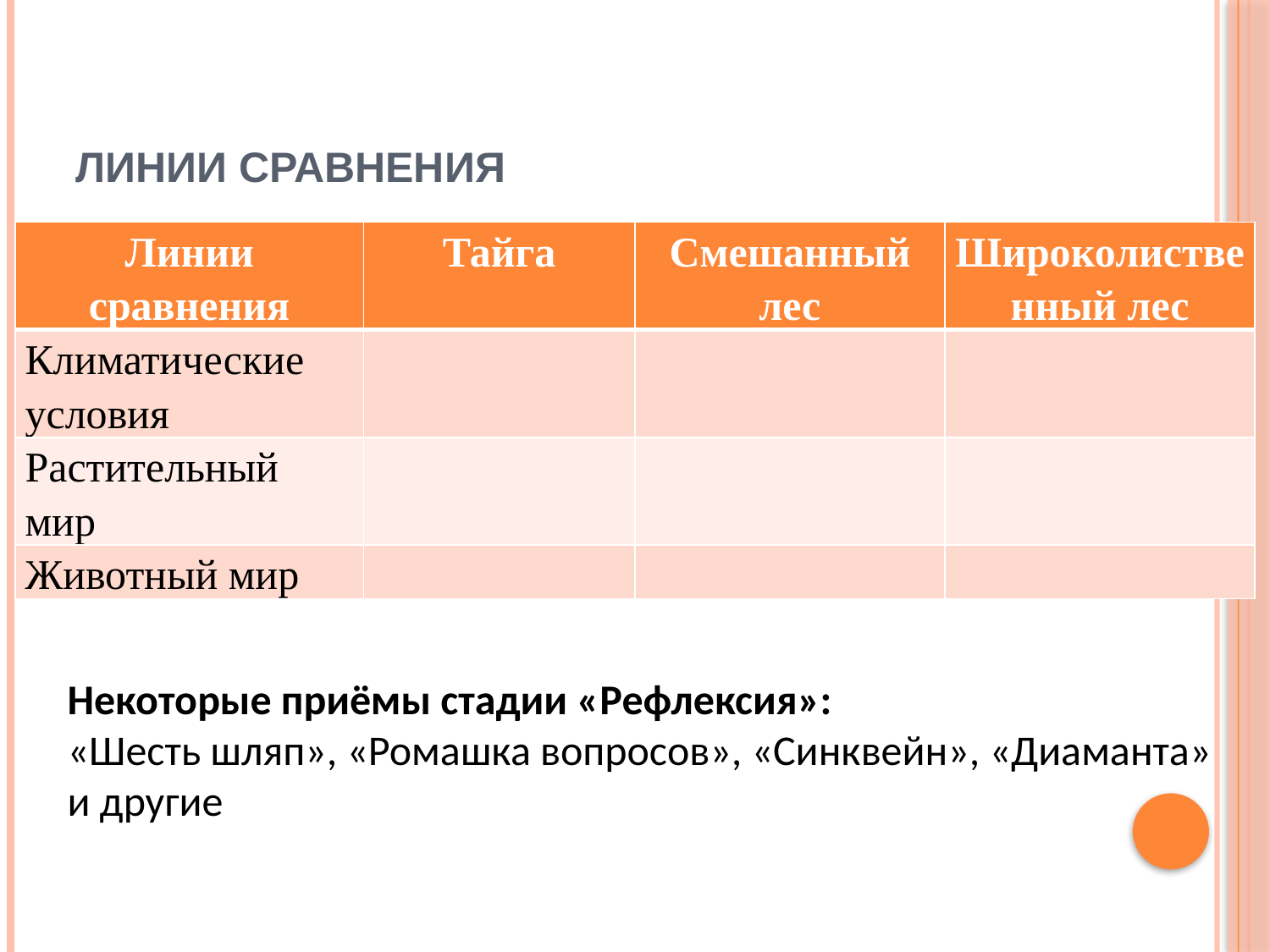

# Линии сравнения
| Линии сравнения | Тайга | Смешанный лес | Широколиственный лес |
| --- | --- | --- | --- |
| Климатические условия |  |  |  |
| Растительный мир |  |  |  |
| Животный мир |  |  |  |
Некоторые приёмы стадии «Рефлексия»:
«Шесть шляп», «Ромашка вопросов», «Синквейн», «Диаманта» и другие